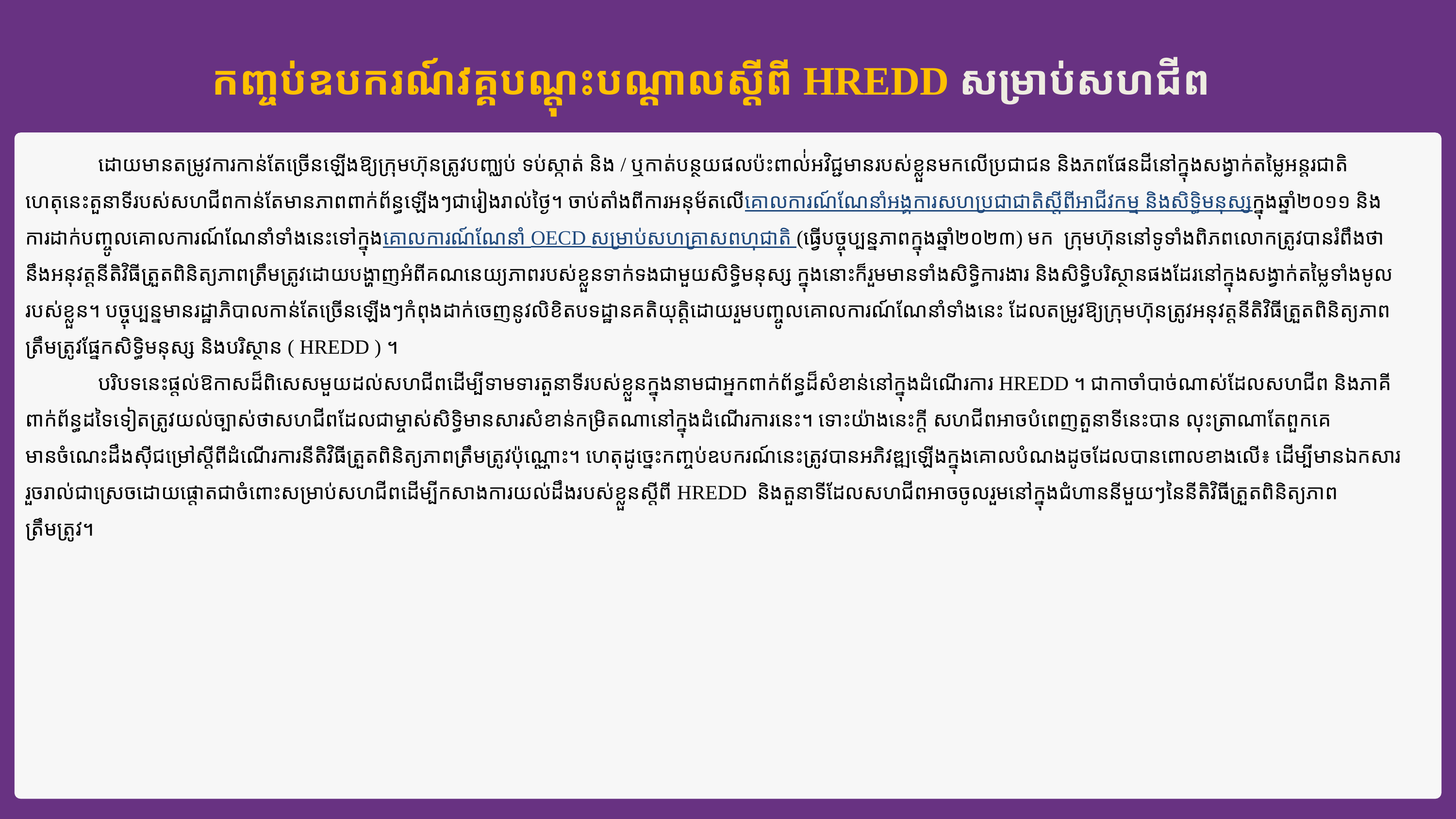

កញ្ចប់ឧបករណ៍វគ្គបណ្តុះបណ្តាលស្ដីពី HREDD សម្រាប់សហជីព

	ដោយមានតម្រូវការកាន់តែច្រើនឡើងឱ្យក្រុមហ៊ុនត្រូវបញ្ឈប់ ទប់ស្កាត់ និង / ឬកាត់បន្ថយផលប៉ះពាល់់អវិជ្ជមានរបស់ខ្លួនមកលើប្រជាជន និងភពផែនដីនៅក្នុងសង្វាក់តម្លៃអន្តរជាតិ ហេតុនេះតួនាទីរបស់សហជីពកាន់តែមានភាពពាក់ព័ន្ធឡើងៗជារៀងរាល់ថ្ងៃ។ ចាប់តាំងពីការអនុម័តលើគោលការណ៍ណែនាំអង្គការសហប្រជាជាតិស្តីពីអាជីវកម្ម និងសិទ្ធិមនុស្សក្នុងឆ្នាំ២០១១ និងការដាក់បញ្ចូលគោលការណ៍ណែនាំទាំងនេះទៅក្នុងគោលការណ៍ណែនាំ OECD សម្រាប់សហគ្រាសពហុជាតិ (ធ្វើបច្ចុប្បន្នភាពក្នុងឆ្នាំ២០២៣) មក  ក្រុមហ៊ុននៅទូទាំងពិភពលោកត្រូវបានរំពឹងថានឹងអនុវត្ត​នីតិវិធីត្រួតពិនិត្យភាពត្រឹមត្រូវដោយបង្ហាញអំពីគណនេយ្យភាពរបស់ខ្លួនទាក់ទងជាមួយសិទ្ធិមនុស្ស ក្នុងនោះក៏រួមមានទាំងសិទ្ធិការងារ និងសិទ្ធិបរិស្ថានផងដែរនៅក្នុងសង្វាក់តម្លៃទាំងមូលរបស់ខ្លួន។ បច្ចុប្បន្នមានរដ្ឋាភិបាលកាន់តែច្រើនឡើងៗកំពុងដាក់ចេញនូវ​​លិខិតបទដ្ឋានគតិយុត្តិដោយរួមបញ្ចូលគោលការណ៍ណែនាំទាំងនេះ ដែលតម្រូវឱ្យក្រុមហ៊ុនត្រូវអនុវត្តនីតិវិធីត្រួតពិនិត្យភាពត្រឹមត្រូវផ្នែកសិទ្ធិមនុស្ស និងបរិស្ថាន ( HREDD ) ។
	បរិបទនេះផ្តល់ឱកាសដ៏ពិសេសមួយដល់សហជីពដើម្បីទាមទារតួនាទីរបស់ខ្លួនក្នុងនាមជាអ្នកពាក់ព័ន្ធដ៏សំខាន់នៅក្នុងដំណើរការ HREDD ។ ជាកាចាំបាច់ណាស់ដែលសហជីព និងភាគីពាក់ព័ន្ធដទៃទៀតត្រូវយល់ច្បាស់ថាសហជីពដែលជាម្ចាស់សិទ្ធិមានសារសំខាន់កម្រិតណានៅក្នុងដំណើរការនេះ។ ទោះយ៉ាងនេះក្តី សហជីពអាចបំពេញតួនាទីនេះបាន លុះត្រាណាតែពួកគេមានចំណេះដឹងស៊ីជម្រៅស្តីពីដំណើរការនីតិវិធីត្រួតពិនិត្យភាពត្រឹមត្រូវប៉ុណ្ណោះ។ ហេតុដូច្នេះកញ្ចប់ឧបករណ៍នេះត្រូវបានអភិវឌ្ឍ​ឡើងក្នុងគោលបំណងដូចដែលបានពោលខាងលើ៖ ដើម្បីមានឯកសាររួចរាល់ជាស្រេចដោយផ្តោតជាចំពោះសម្រាប់សហជីពដើម្បីកសាងការយល់ដឹងរបស់ខ្លួនស្តីពី HREDD  និងតួនាទីដែលសហជីពអាចចូលរួមនៅក្នុងជំហាននីមួយៗនៃនីតិវិធីត្រួតពិនិត្យភាពត្រឹមត្រូវ។